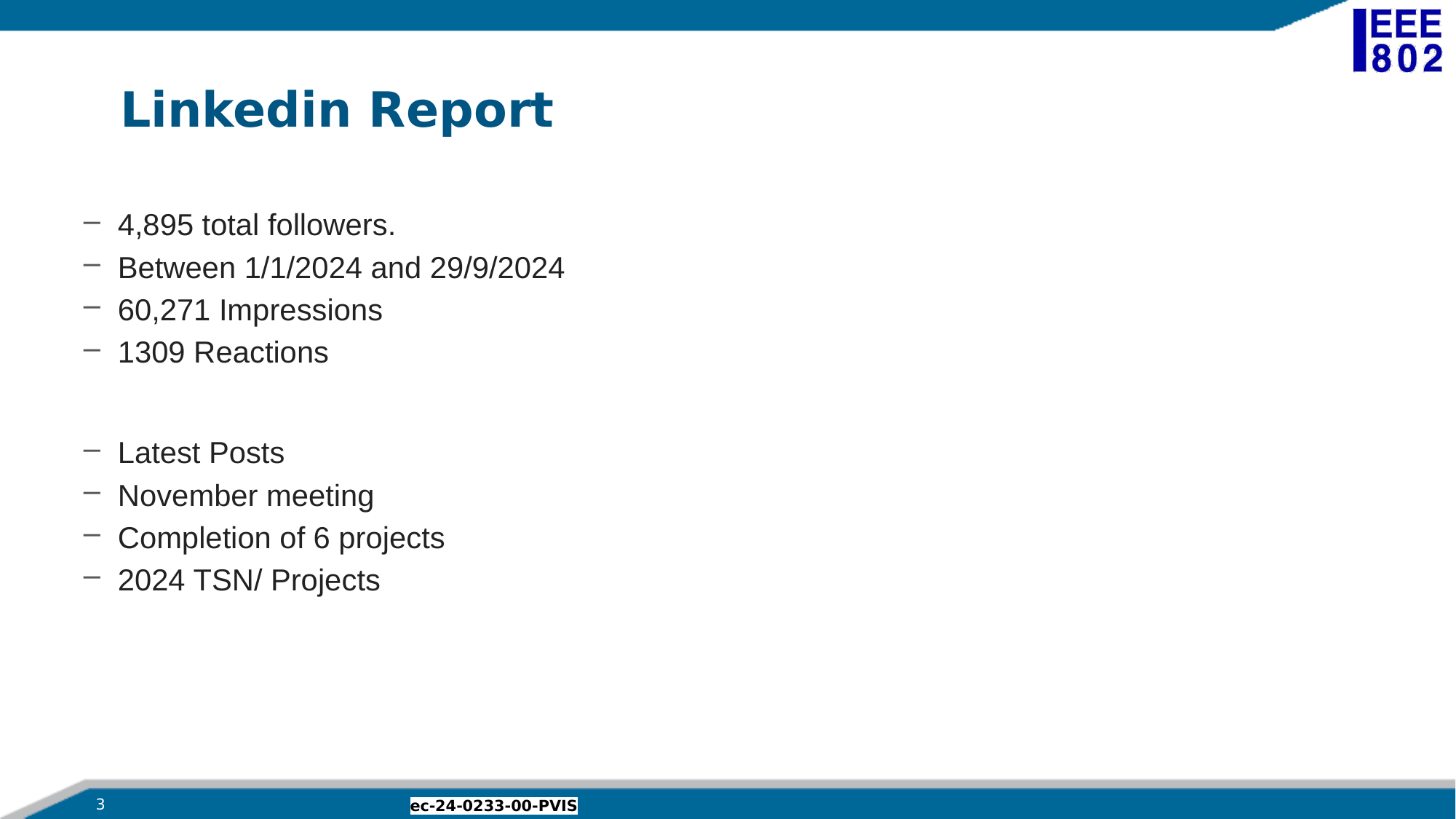

# Linkedin Report
4,895 total followers.
Between 1/1/2024 and 29/9/2024
60,271 Impressions
1309 Reactions

Latest Posts
November meeting
Completion of 6 projects
2024 TSN/ Projects

3